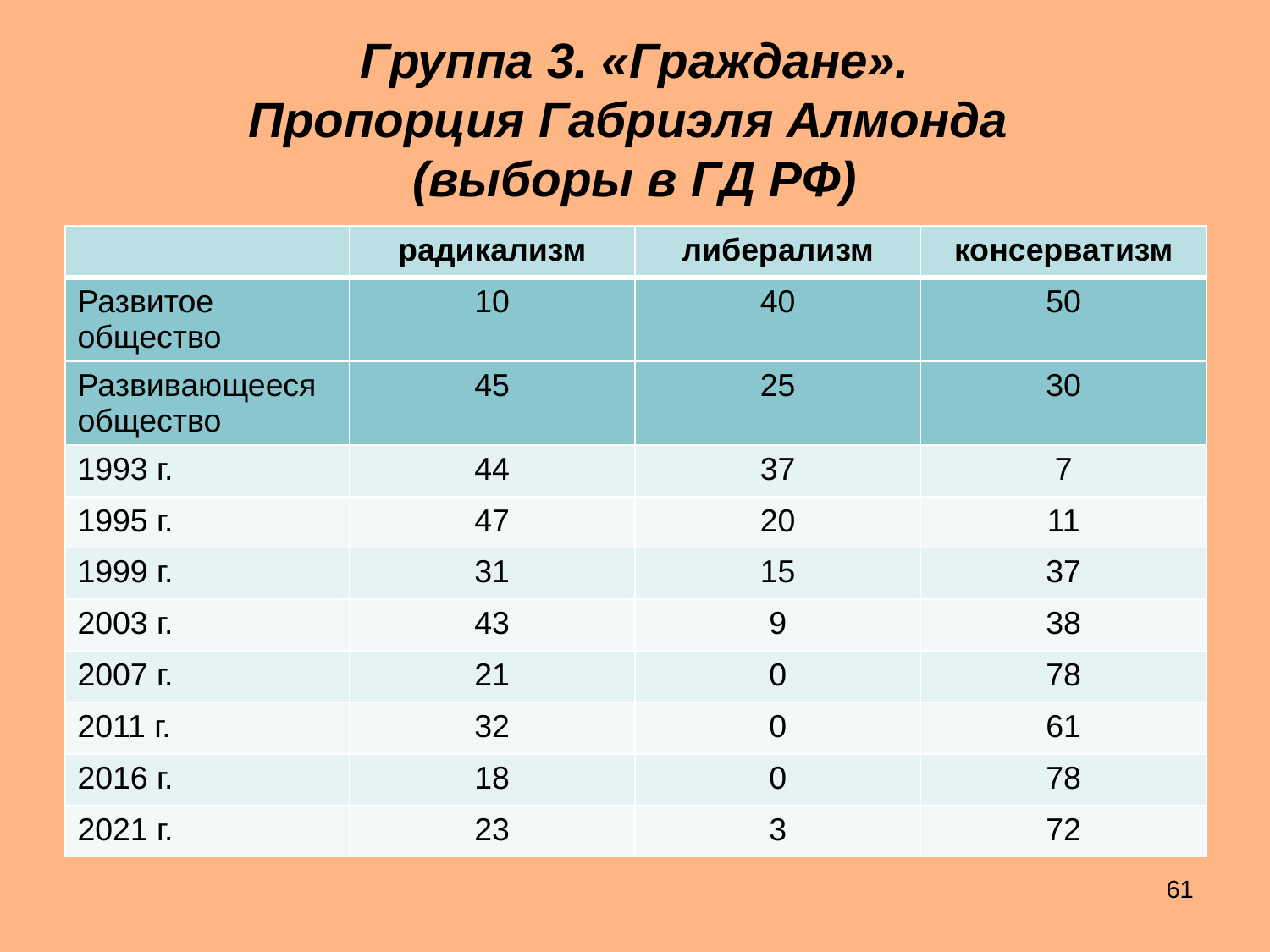

# Группа 3. «Граждане». Пропорция Габриэля Алмонда (выборы в ГД РФ)
|  | радикализм | либерализм | консерватизм |
| --- | --- | --- | --- |
| Развитое общество | 10 | 40 | 50 |
| Развивающееся общество | 45 | 25 | 30 |
| 1993 г. | 44 | 37 | 7 |
| 1995 г. | 47 | 20 | 11 |
| 1999 г. | 31 | 15 | 37 |
| 2003 г. | 43 | 9 | 38 |
| 2007 г. | 21 | 0 | 78 |
| 2011 г. | 32 | 0 | 61 |
| 2016 г. | 18 | 0 | 78 |
| 2021 г. | 23 | 3 | 72 |
61